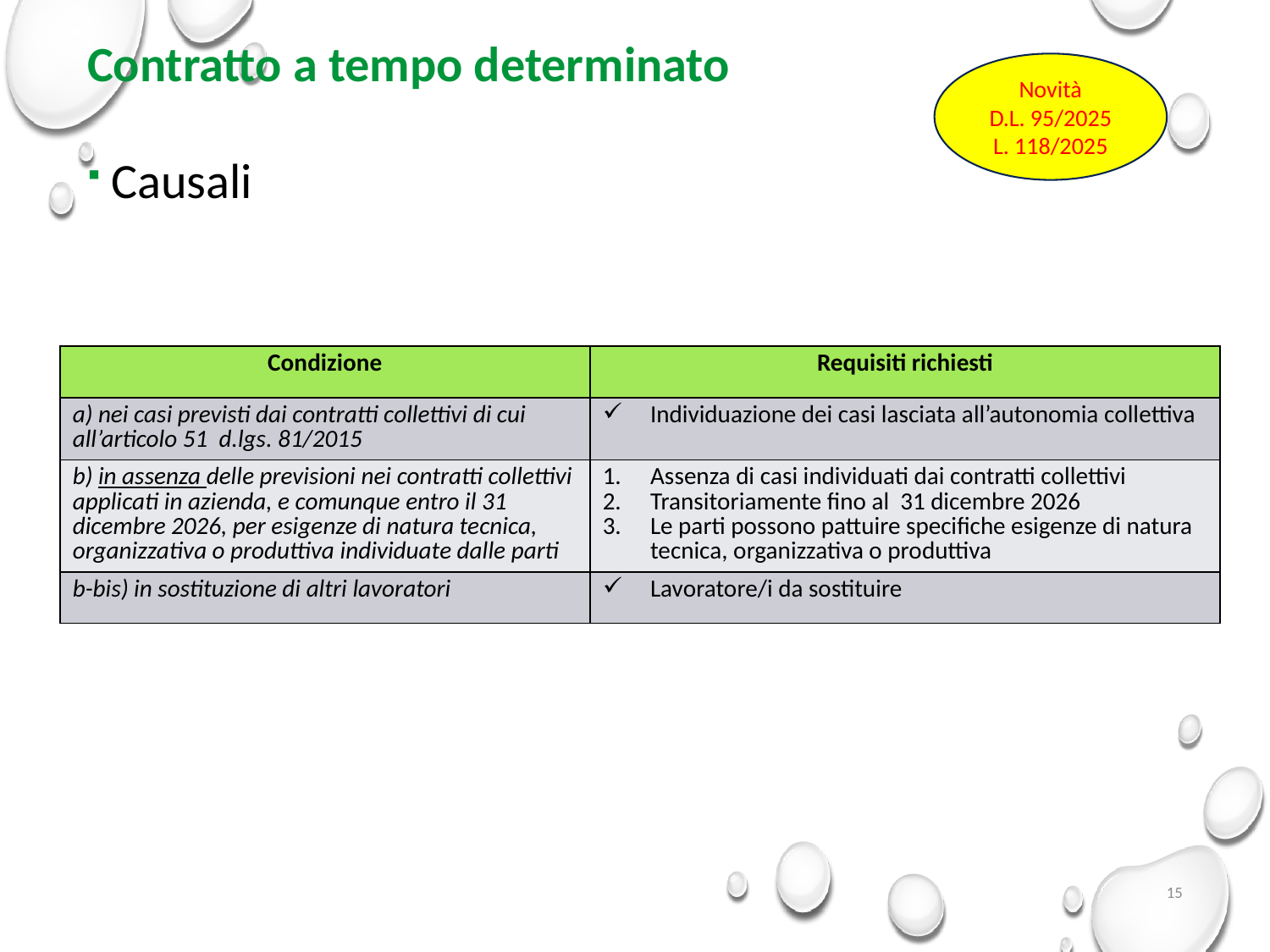

# Contratto a tempo determinato
Novità
D.L. 95/2025 L. 118/2025
Causali

| Condizione | Requisiti richiesti |
| --- | --- |
| a) nei casi previsti dai contratti collettivi di cui all’articolo 51 d.lgs. 81/2015 | Individuazione dei casi lasciata all’autonomia collettiva |
| b) in assenza delle previsioni nei contratti collettivi applicati in azienda, e comunque entro il 31 dicembre 2026, per esigenze di natura tecnica, organizzativa o produttiva individuate dalle parti | Assenza di casi individuati dai contratti collettivi Transitoriamente fino al 31 dicembre 2026 Le parti possono pattuire specifiche esigenze di natura tecnica, organizzativa o produttiva |
| b-bis) in sostituzione di altri lavoratori | Lavoratore/i da sostituire |
15